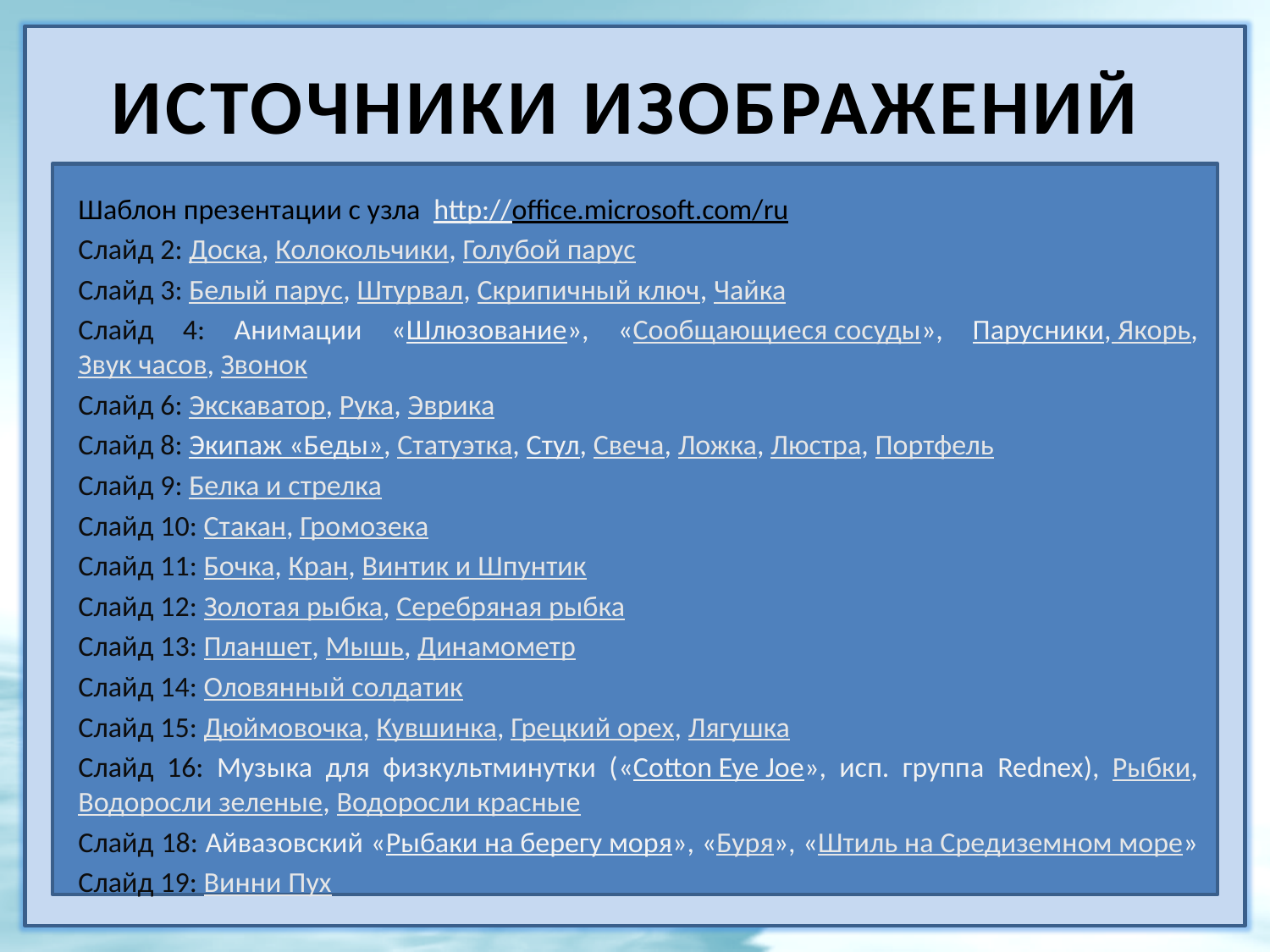

# Источники изображений

Шаблон презентации с узла  http://office.microsoft.com/ru
Слайд 2: Доска, Колокольчики, Голубой парус
Слайд 3: Белый парус, Штурвал, Скрипичный ключ, Чайка
Слайд 4: Анимации «Шлюзование», «Сообщающиеся сосуды», Парусники, Якорь, Звук часов, Звонок
Слайд 6: Экскаватор, Рука, Эврика
Слайд 8: Экипаж «Беды», Статуэтка, Стул, Свеча, Ложка, Люстра, Портфель
Слайд 9: Белка и стрелка
Слайд 10: Стакан, Громозека
Слайд 11: Бочка, Кран, Винтик и Шпунтик
Слайд 12: Золотая рыбка, Серебряная рыбка
Слайд 13: Планшет, Мышь, Динамометр
Слайд 14: Оловянный солдатик
Слайд 15: Дюймовочка, Кувшинка, Грецкий орех, Лягушка
Слайд 16: Музыка для физкультминутки («Cotton Eye Joe», исп. группа Rednex), Рыбки, Водоросли зеленые, Водоросли красные
Слайд 18: Айвазовский «Рыбаки на берегу моря», «Буря», «Штиль на Средиземном море»
Слайд 19: Винни Пух